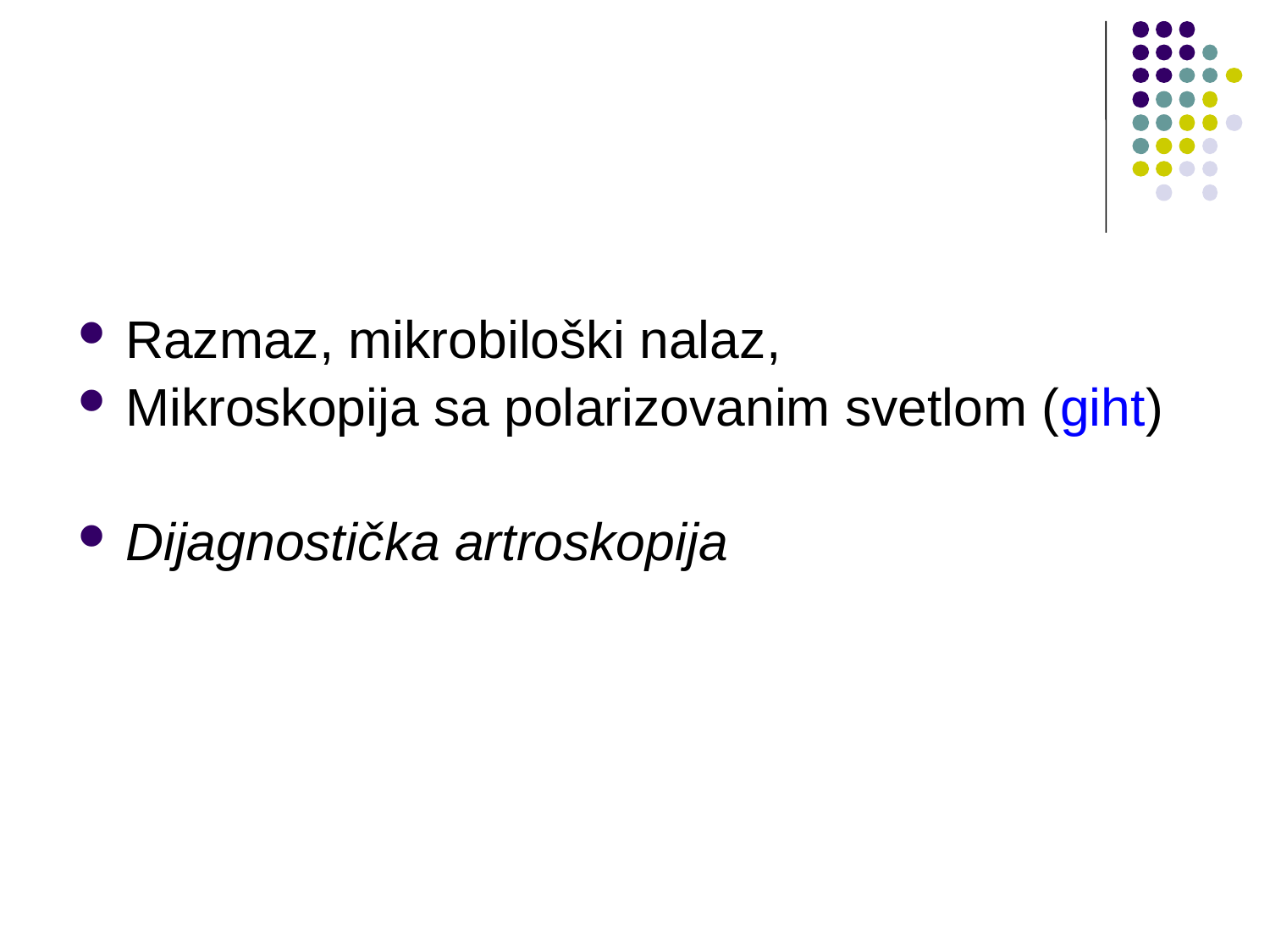

#
Razmaz, mikrobiloški nalaz,
Mikroskopija sa polarizovanim svetlom (giht)

Dijagnostička artroskopija